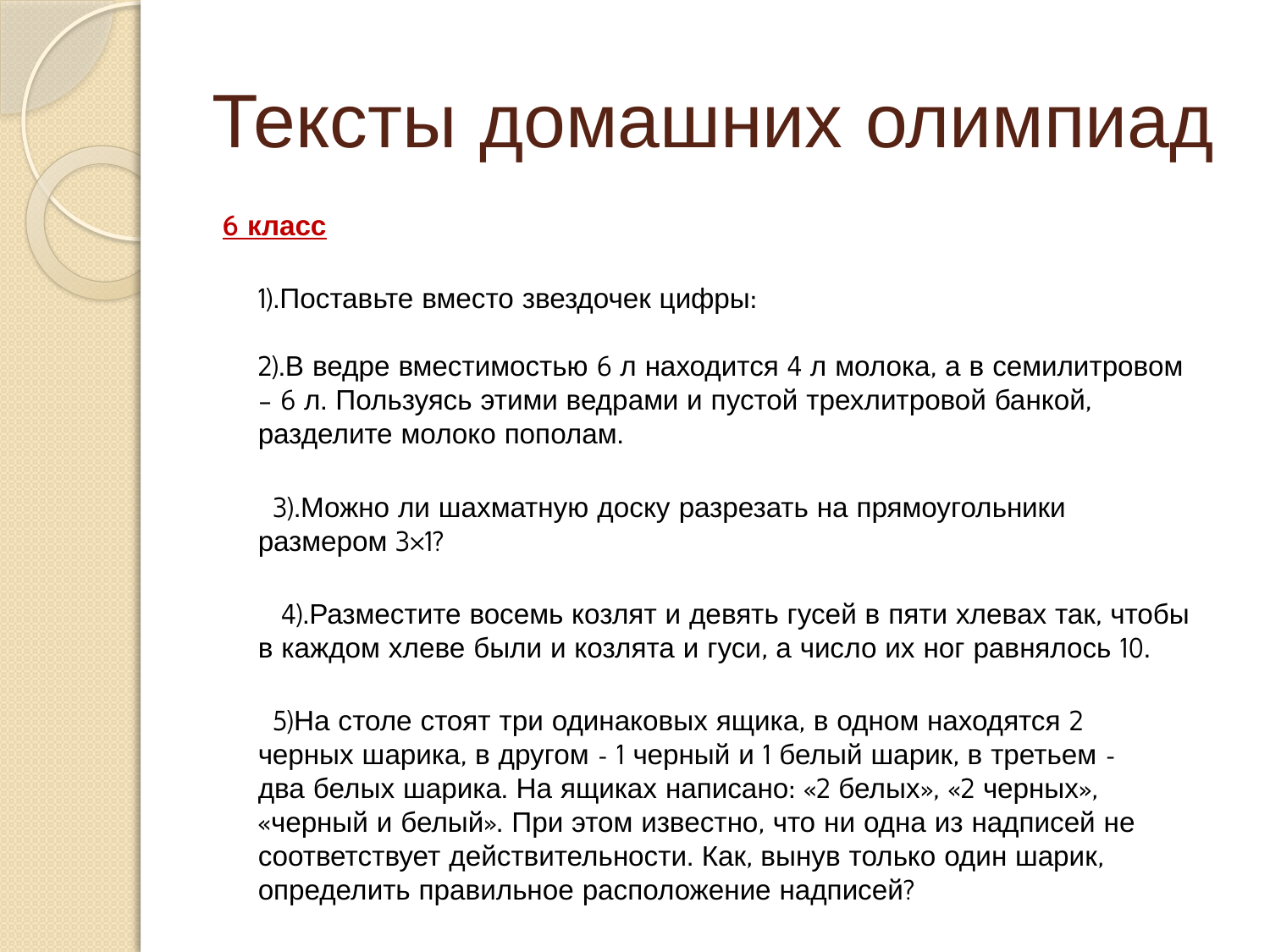

# Тексты домашних олимпиад
6 класс
1).Поставьте вместо звездочек цифры:
2).В ведре вместимостью 6 л находится 4 л молока, а в семилитровом
– 6 л. Пользуясь этими ведрами и пустой трехлитровой банкой,
разделите молоко пополам.
      3).Можно ли шахматную доску разрезать на прямоугольники
размером 3×1?
       4).Разместите восемь козлят и девять гусей в пяти хлевах так, чтобы
в каждом хлеве были и козлята и гуси, а число их ног равнялось 10.
      5)На столе стоят три одинаковых ящика, в одном находятся 2 
черных шарика, в другом - 1 черный и 1 белый шарик, в третьем - 
два белых шарика. На ящиках написано: «2 белых», «2 черных»,
«черный и белый». При этом известно, что ни одна из надписей не
соответствует действительности. Как, вынув только один шарик,
определить правильное расположение надписей?